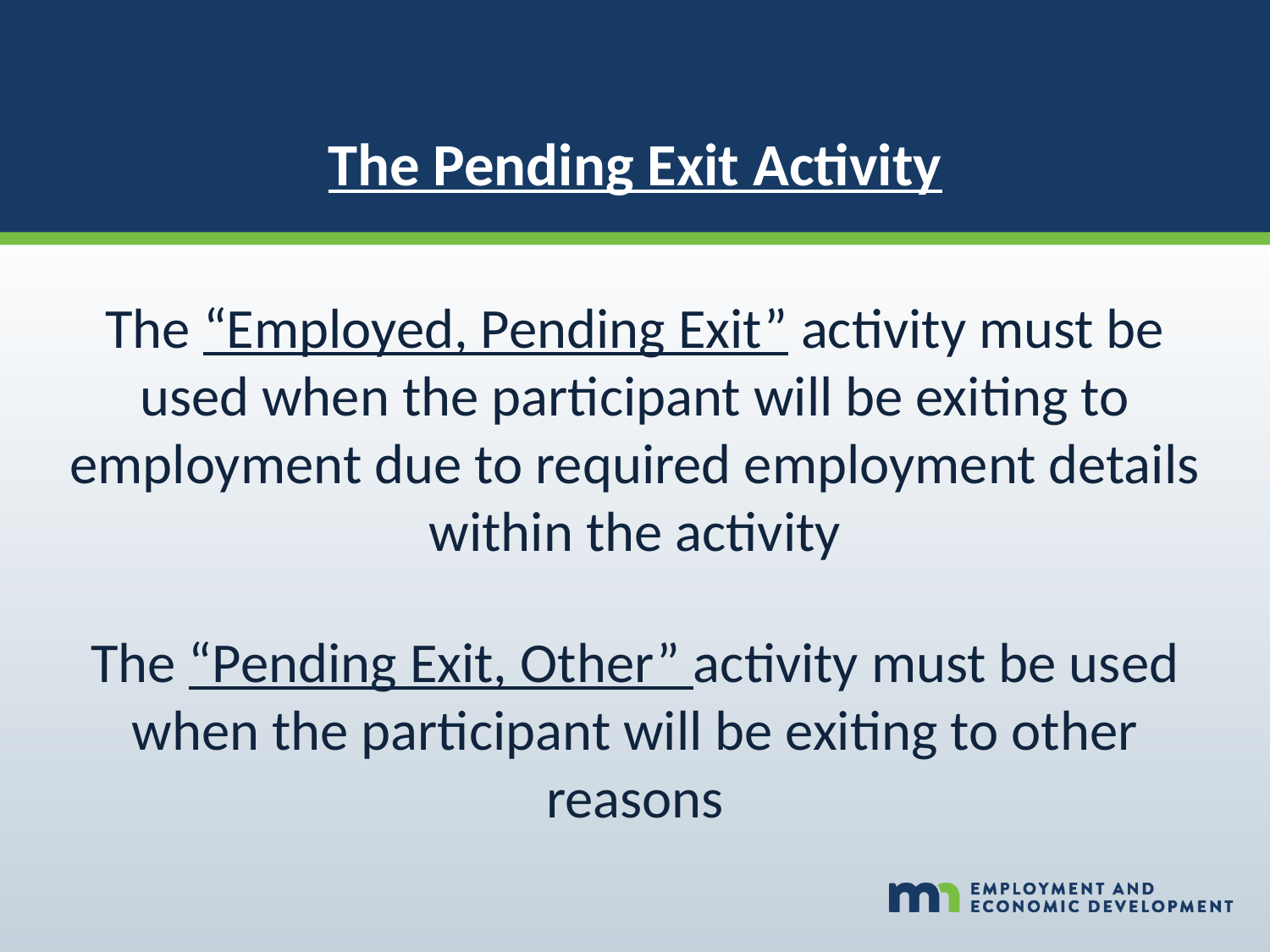

The Pending Exit Activity
The “Employed, Pending Exit” activity must be used when the participant will be exiting to employment due to required employment details within the activity
The “Pending Exit, Other” activity must be used when the participant will be exiting to other reasons